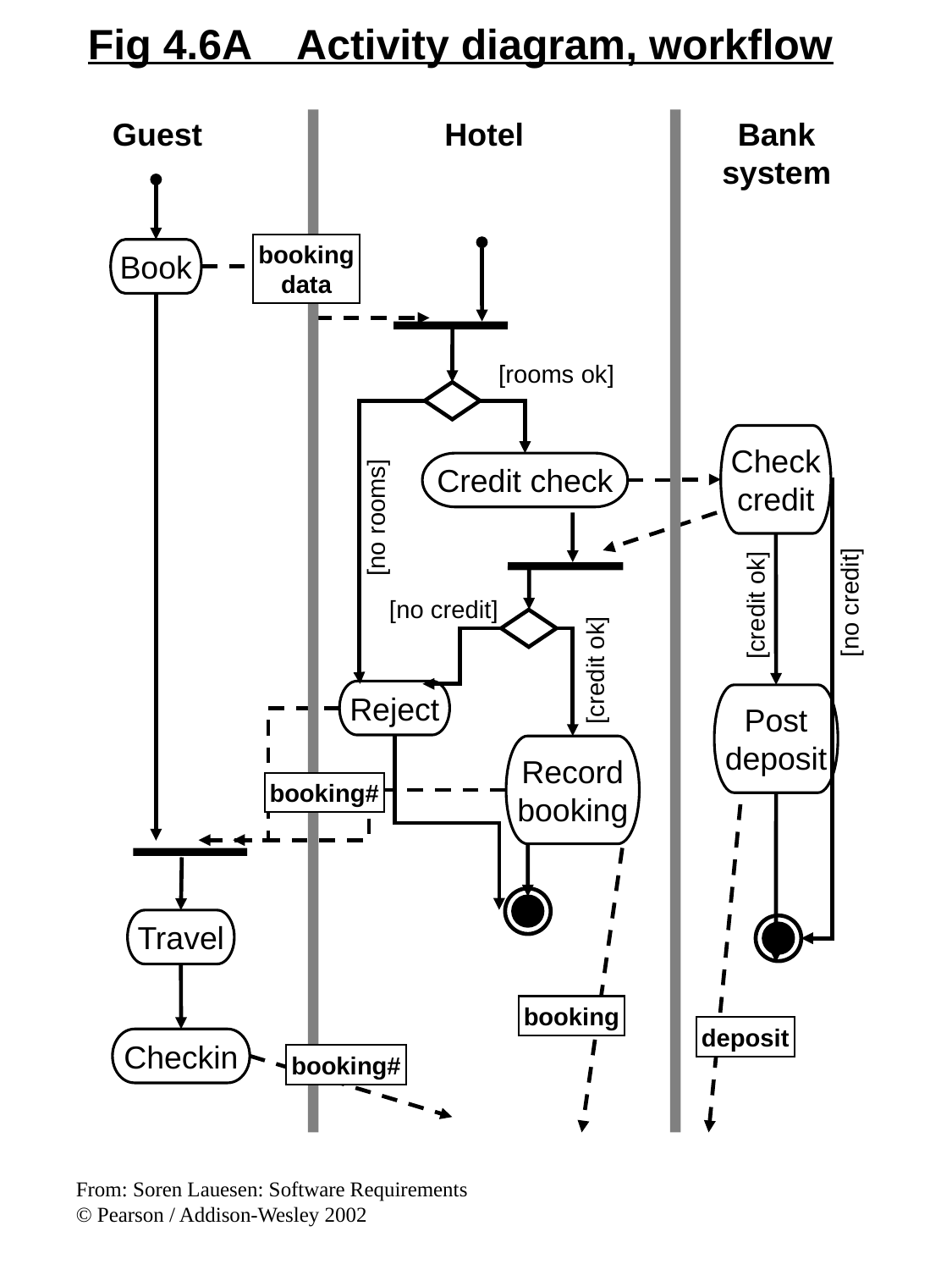

Fig 4.6A    Activity diagram, workflow
Guest

Hotel

Bank
system
booking
data
Book

[rooms ok]

Check
credit
Credit check
[no rooms]

[no credit]
[credit ok]
[no credit]

[credit ok]
Reject
Post
deposit
Record
booking
booking#

Travel

booking
deposit
Checkin
booking#
From: Soren Lauesen: Software Requirements
© Pearson / Addison-Wesley 2002